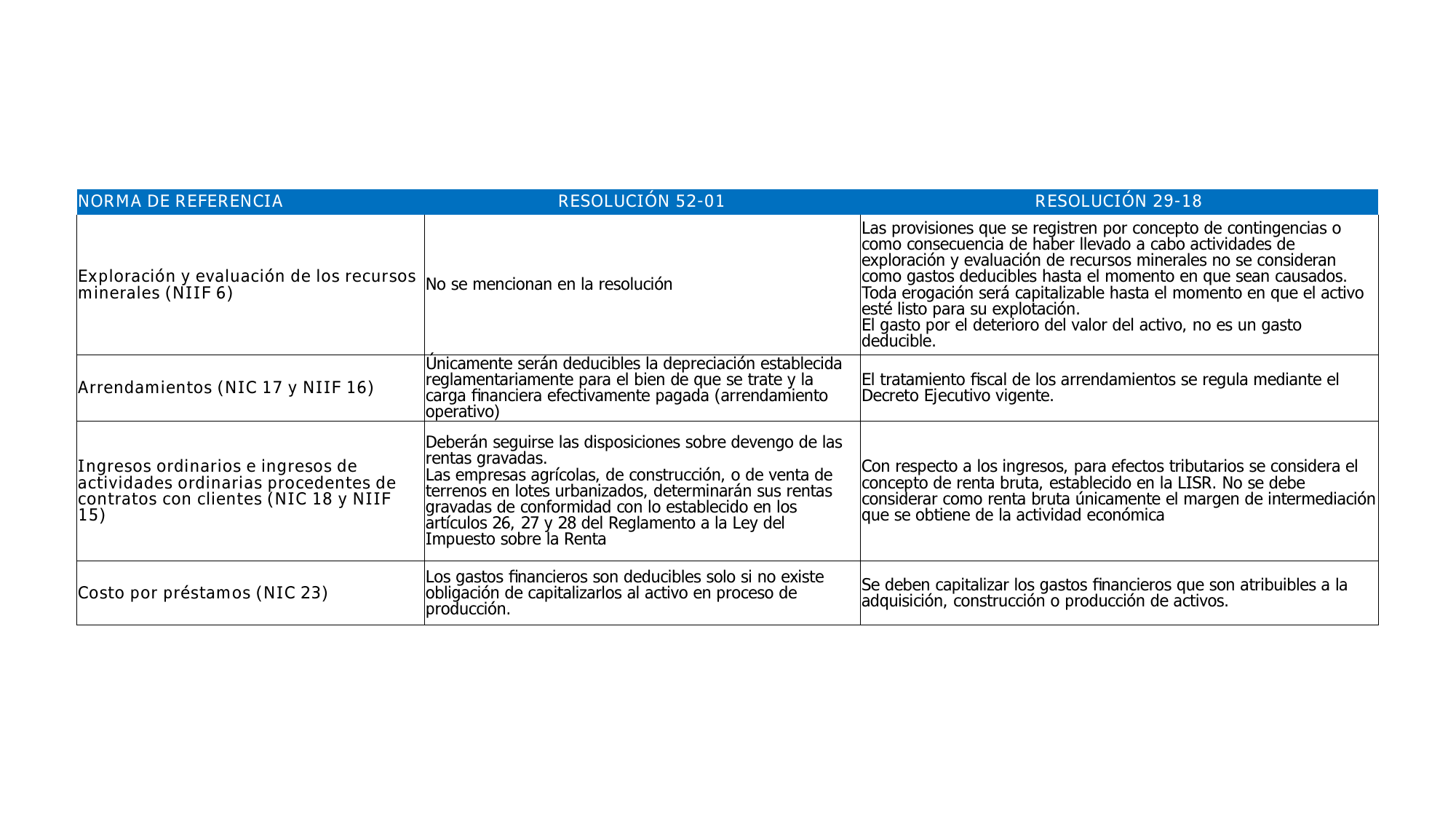

| NORMA DE REFERENCIA | RESOLUCIÓN 52-01 | RESOLUCIÓN 29-18 |
| --- | --- | --- |
| Exploración y evaluación de los recursos minerales (NIIF 6) | No se mencionan en la resolución | Las provisiones que se registren por concepto de contingencias o como consecuencia de haber llevado a cabo actividades de exploración y evaluación de recursos minerales no se consideran como gastos deducibles hasta el momento en que sean causados. Toda erogación será capitalizable hasta el momento en que el activo esté listo para su explotación. El gasto por el deterioro del valor del activo, no es un gasto deducible. |
| Arrendamientos (NIC 17 y NIIF 16) | Únicamente serán deducibles la depreciación establecida reglamentariamente para el bien de que se trate y la carga financiera efectivamente pagada (arrendamiento operativo) | El tratamiento fiscal de los arrendamientos se regula mediante el Decreto Ejecutivo vigente. |
| Ingresos ordinarios e ingresos de actividades ordinarias procedentes de contratos con clientes (NIC 18 y NIIF 15) | Deberán seguirse las disposiciones sobre devengo de las rentas gravadas. Las empresas agrícolas, de construcción, o de venta de terrenos en lotes urbanizados, determinarán sus rentas gravadas de conformidad con lo establecido en los artículos 26, 27 y 28 del Reglamento a la Ley del Impuesto sobre la Renta | Con respecto a los ingresos, para efectos tributarios se considera el concepto de renta bruta, establecido en la LISR. No se debe considerar como renta bruta únicamente el margen de intermediación que se obtiene de la actividad económica |
| Costo por préstamos (NIC 23) | Los gastos financieros son deducibles solo si no existe obligación de capitalizarlos al activo en proceso de producción. | Se deben capitalizar los gastos financieros que son atribuibles a la adquisición, construcción o producción de activos. |